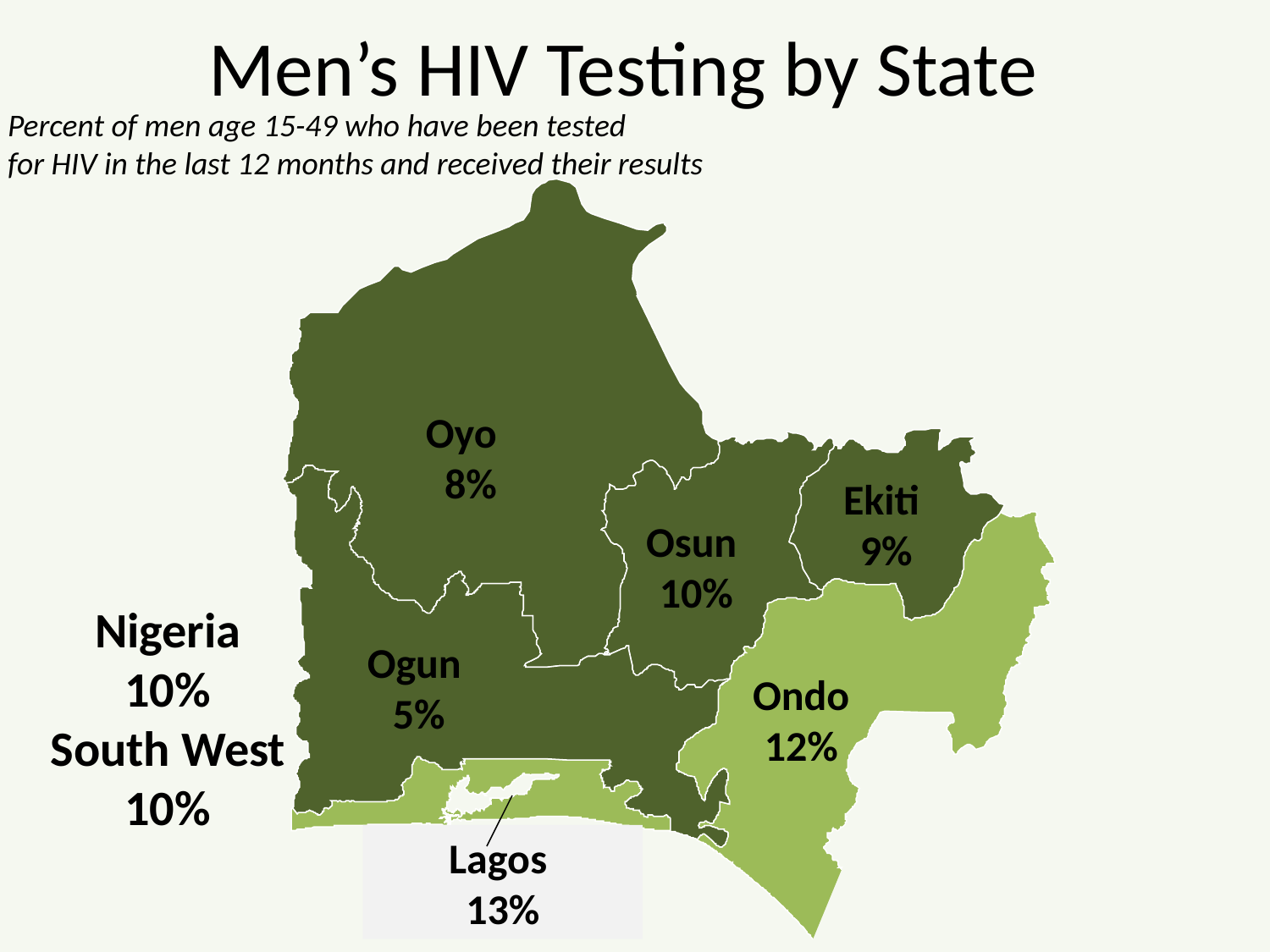

# Men’s HIV Testing by State
Percent of men age 15-49 who have been tested
for HIV in the last 12 months and received their results

Oyo
8%
Ekiti
9%
Osun
10%
Nigeria
10%
South West
10%
Ogun
5%
Ondo 12%
Lagos
13%